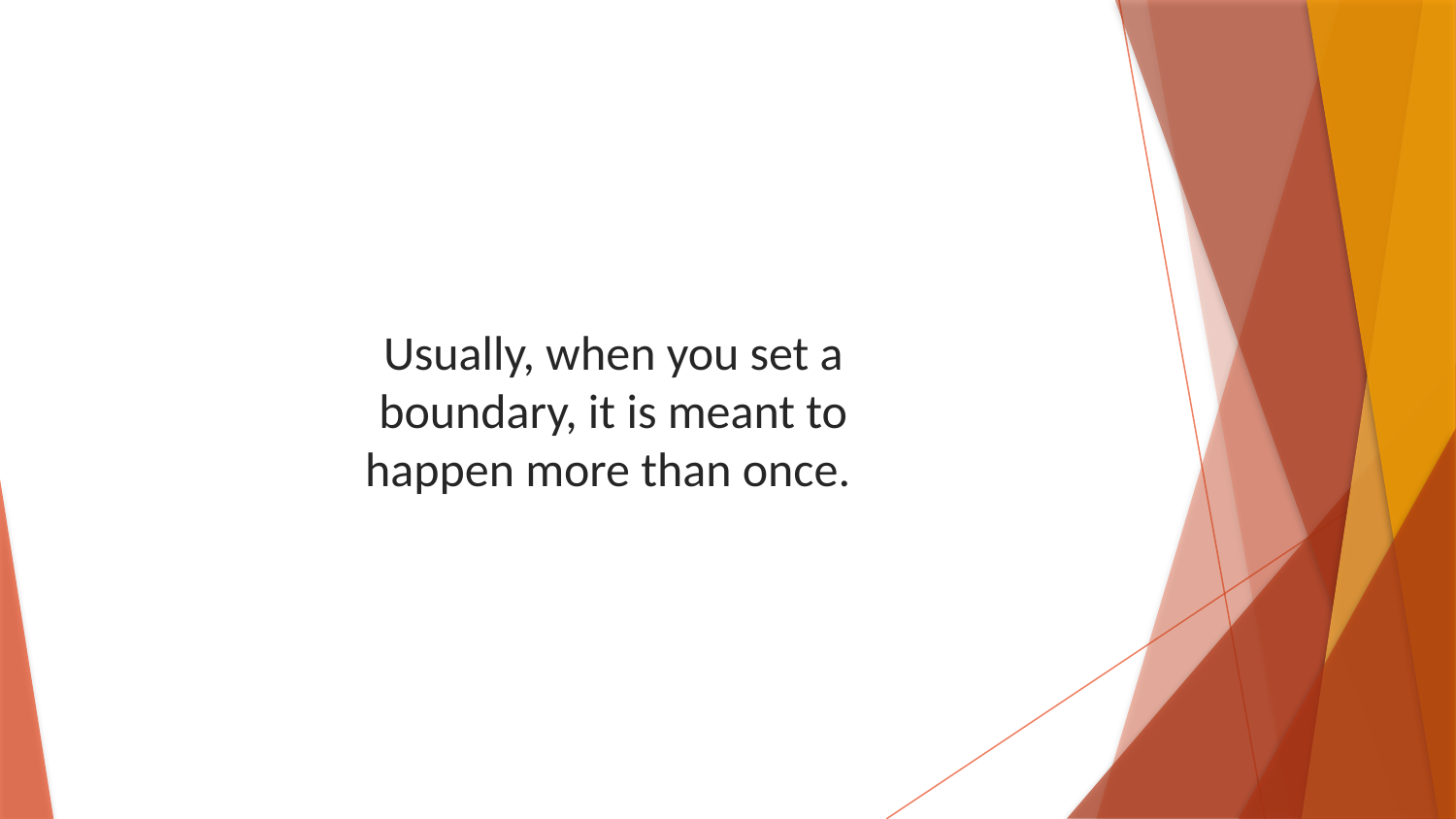

Usually, when you set a boundary, it is meant to happen more than once.